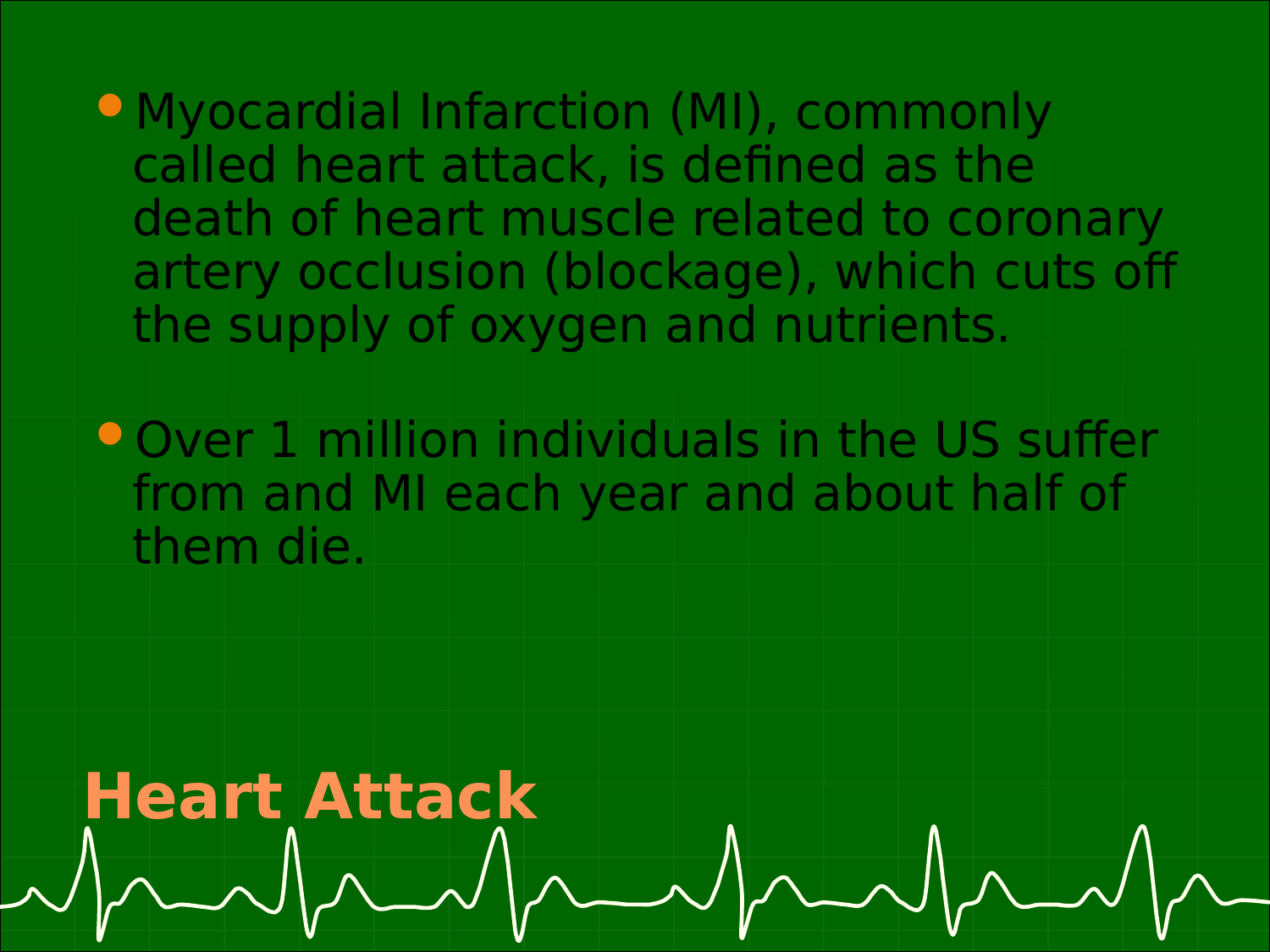

Myocardial Infarction (MI), commonly called heart attack, is defined as the death of heart muscle related to coronary artery occlusion (blockage), which cuts off the supply of oxygen and nutrients.

Over 1 million individuals in the US suffer from and MI each year and about half of them die.
# Heart Attack